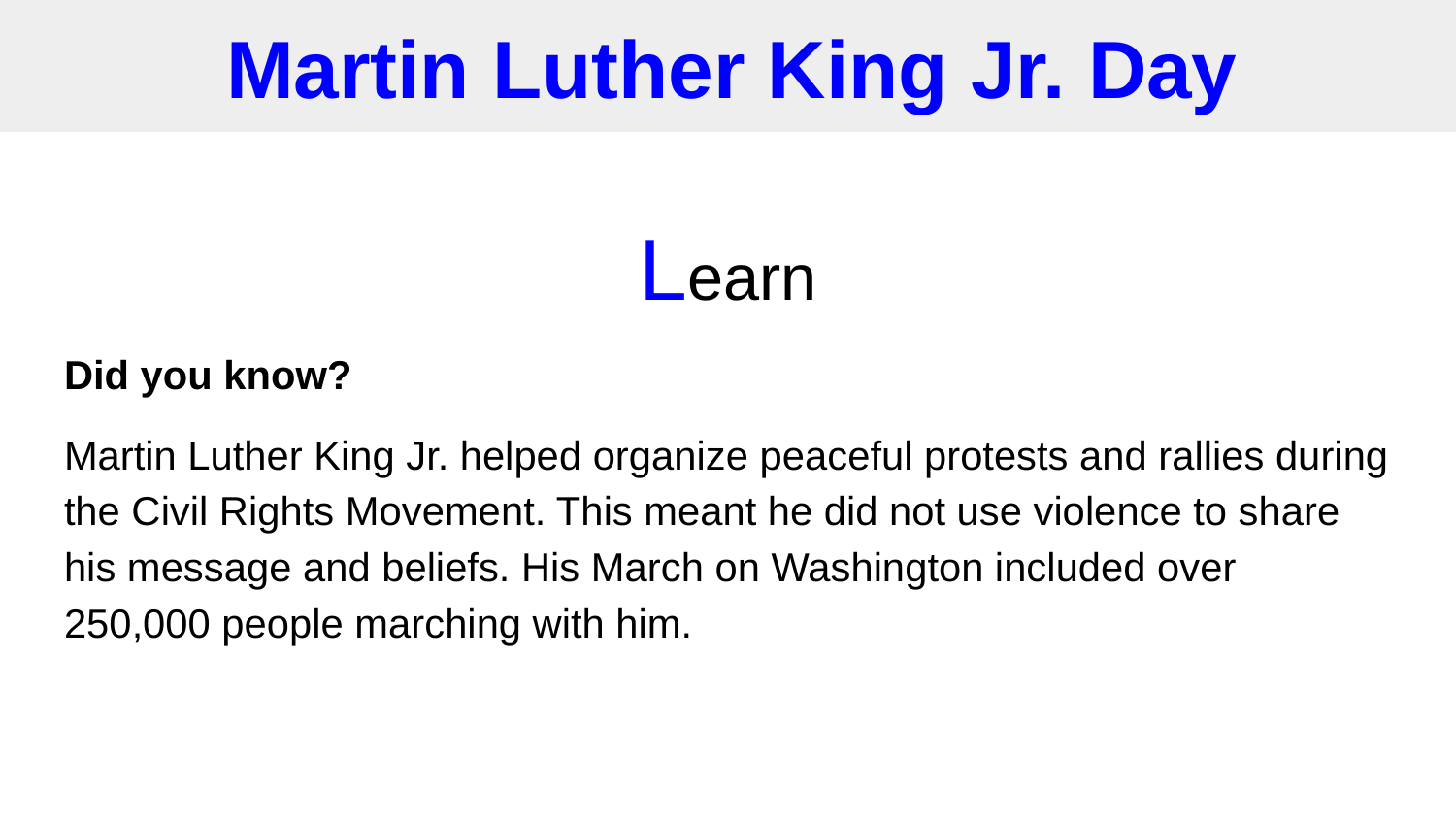

# Martin Luther King Jr. Day
Learn
Did you know?
Martin Luther King Jr. helped organize peaceful protests and rallies during the Civil Rights Movement. This meant he did not use violence to share his message and beliefs. His March on Washington included over 250,000 people marching with him.